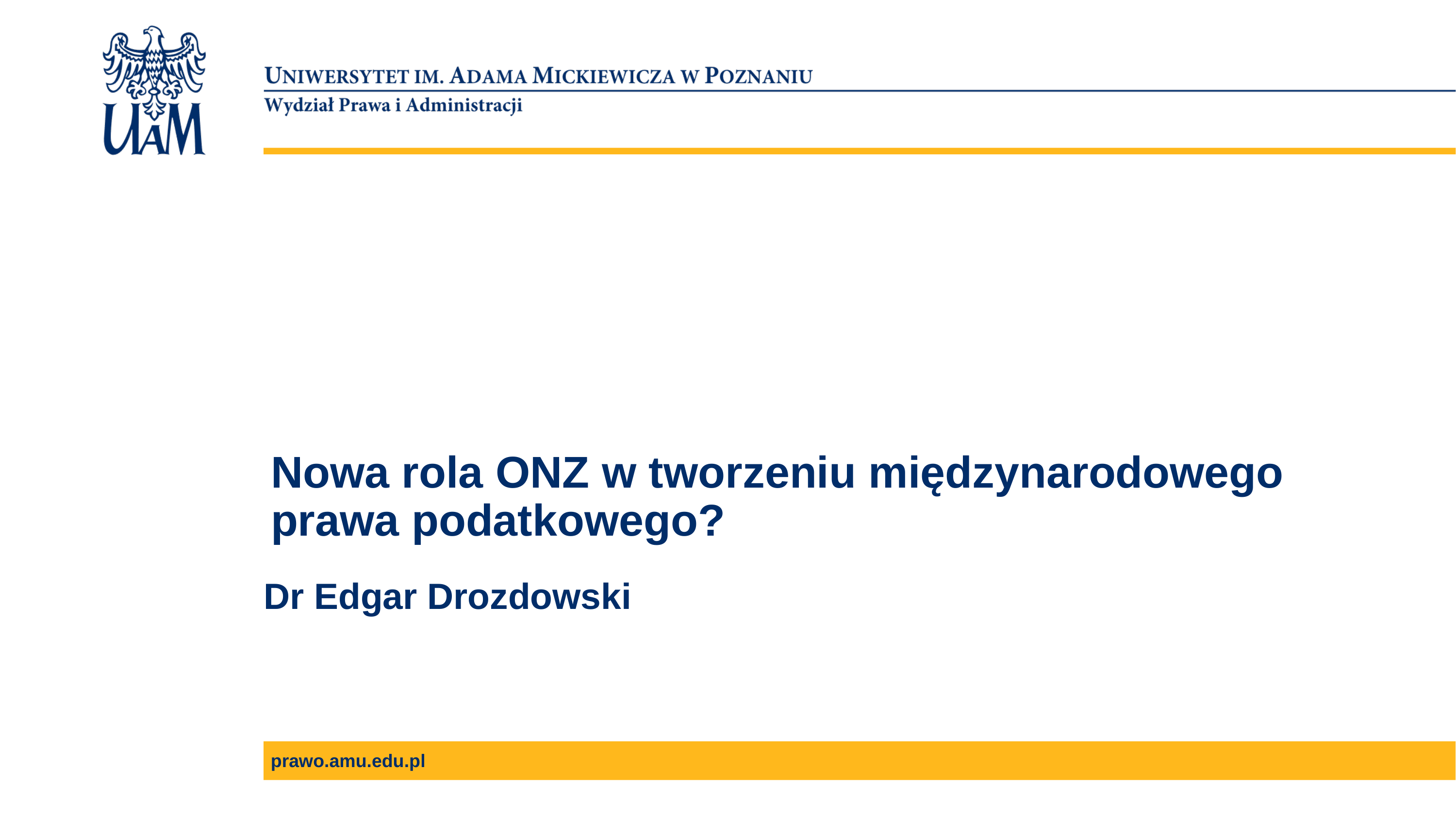

# Nowa rola ONZ w tworzeniu międzynarodowego prawa podatkowego?
Dr Edgar Drozdowski